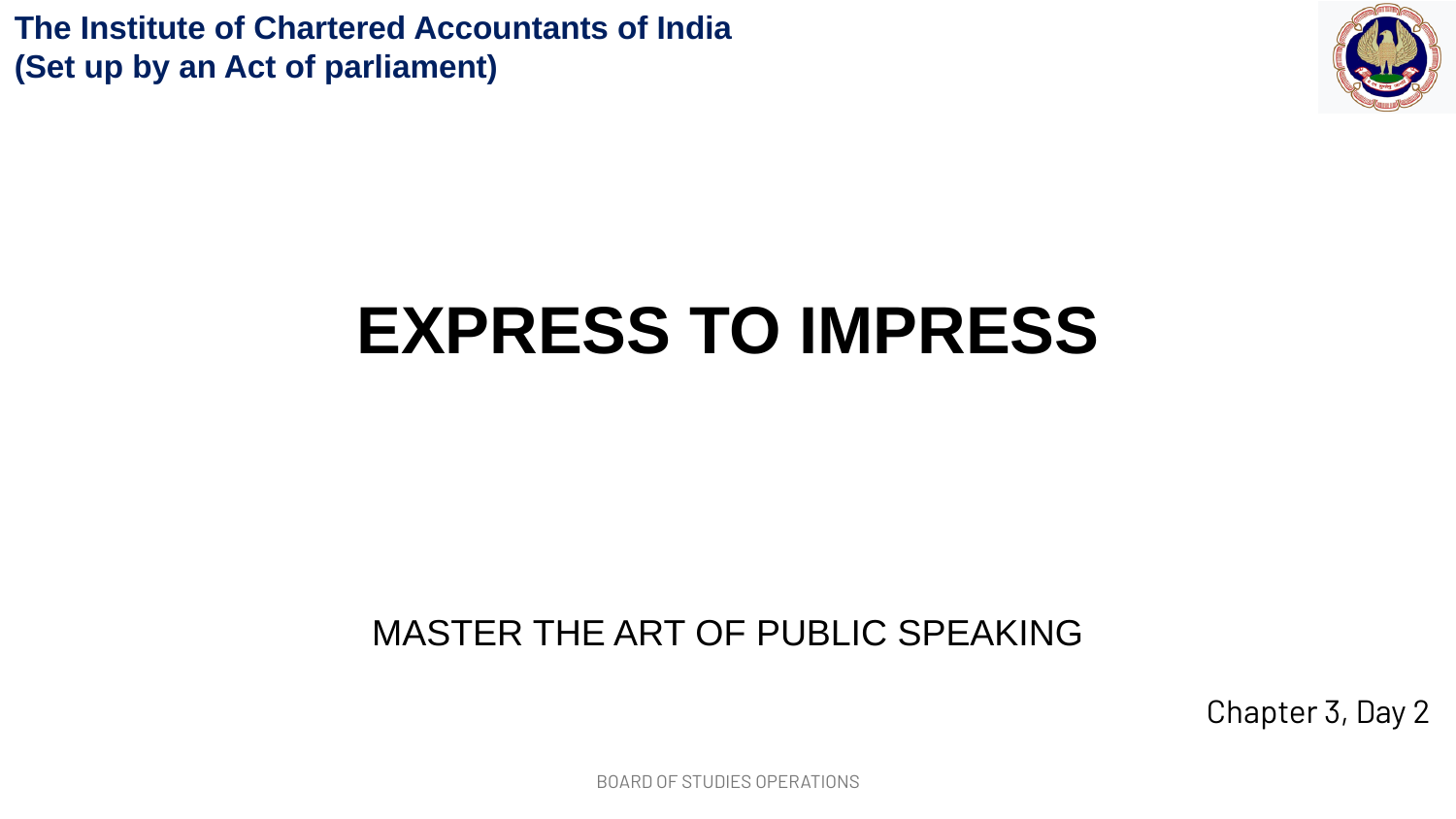

EXPRESS TO IMPRESS
MASTER THE ART OF PUBLIC SPEAKING
BOARD OF STUDIES OPERATIONS